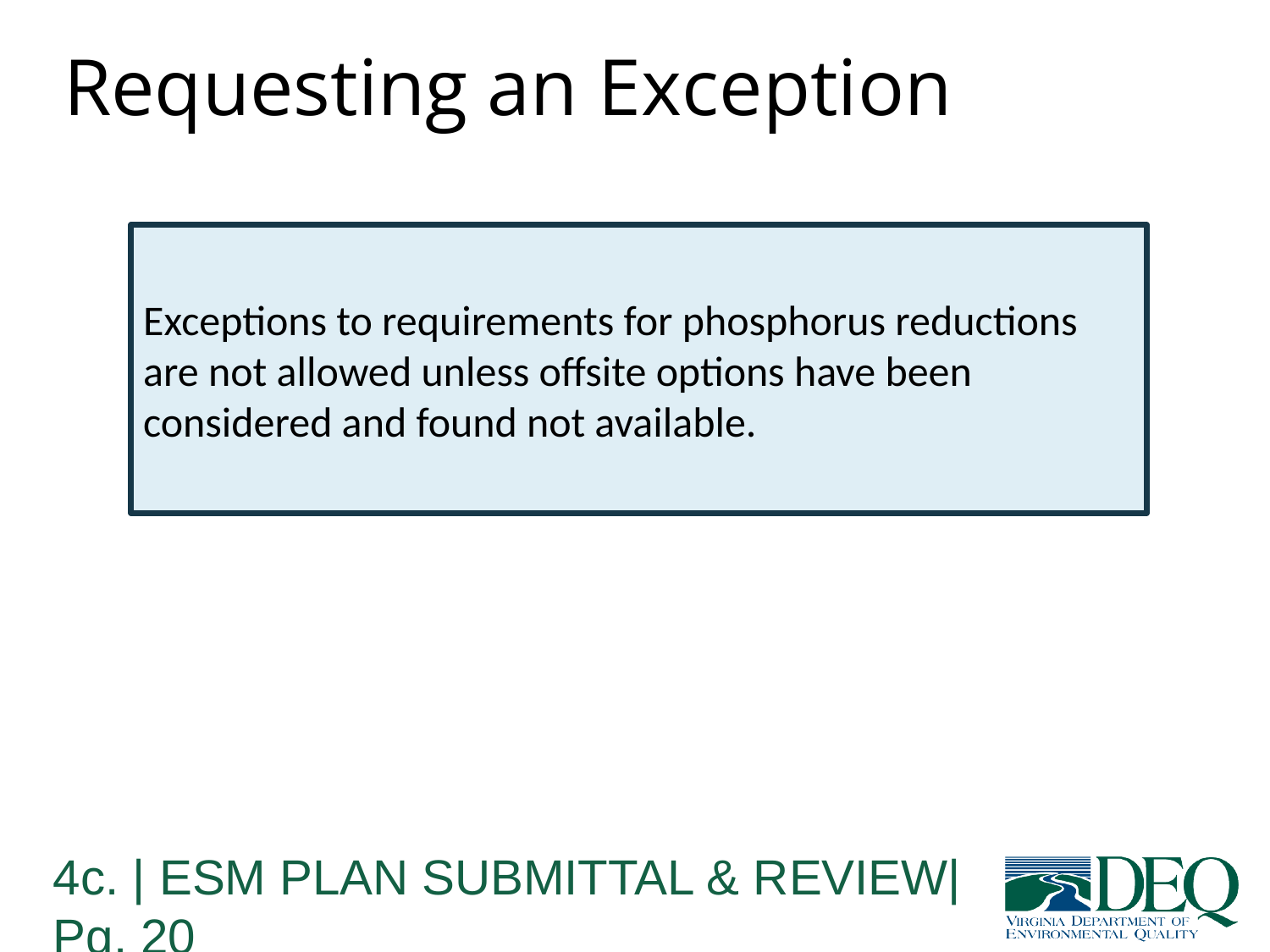

# Requesting an Exception
Exceptions to requirements for phosphorus reductions are not allowed unless offsite options have been considered and found not available.
4c. | ESM PLAN SUBMITTAL & REVIEW| Pg. 20